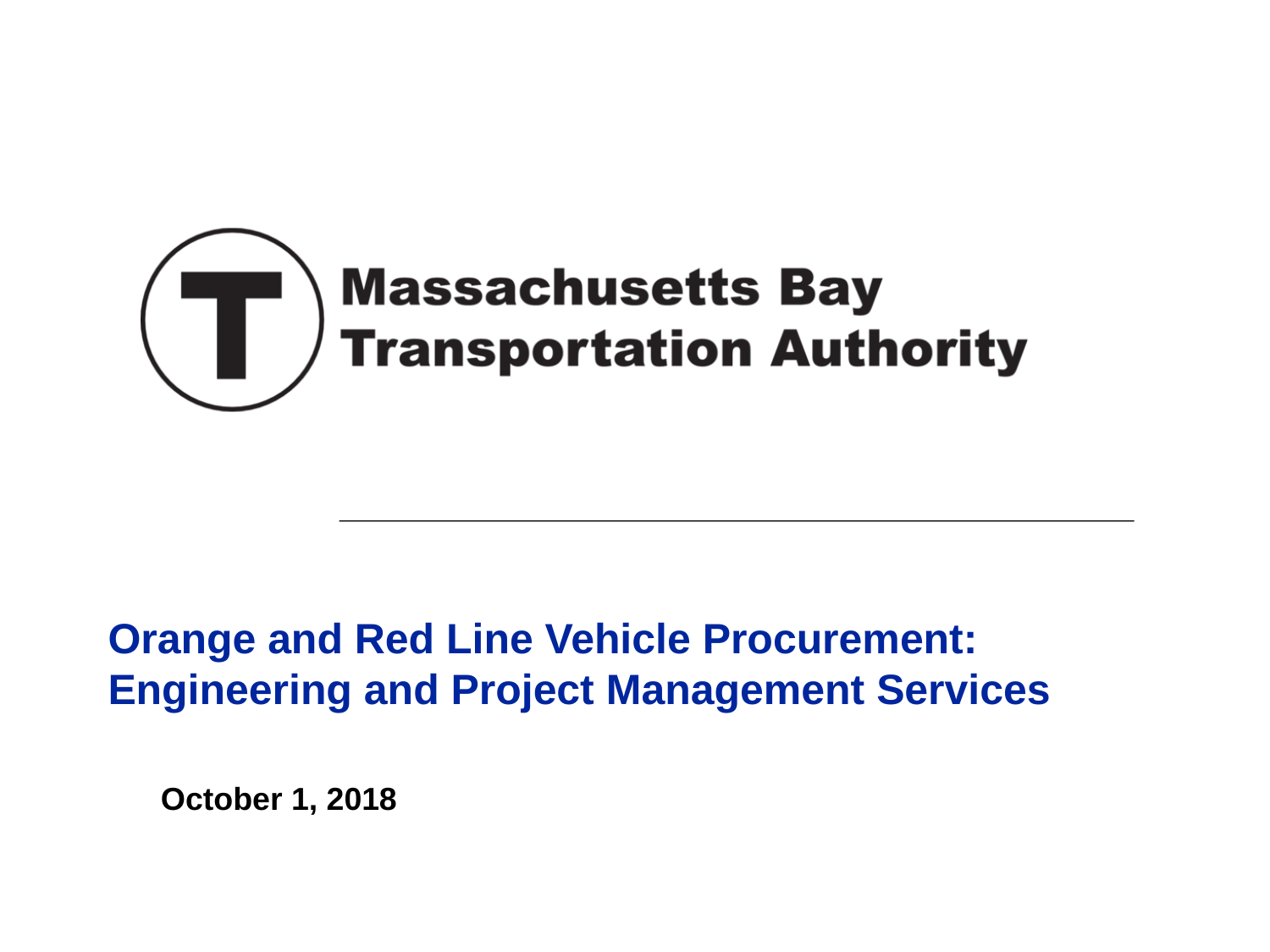

# Orange and Red Line Vehicle Procurement: Engineering and Project Management Services
October 1, 2018